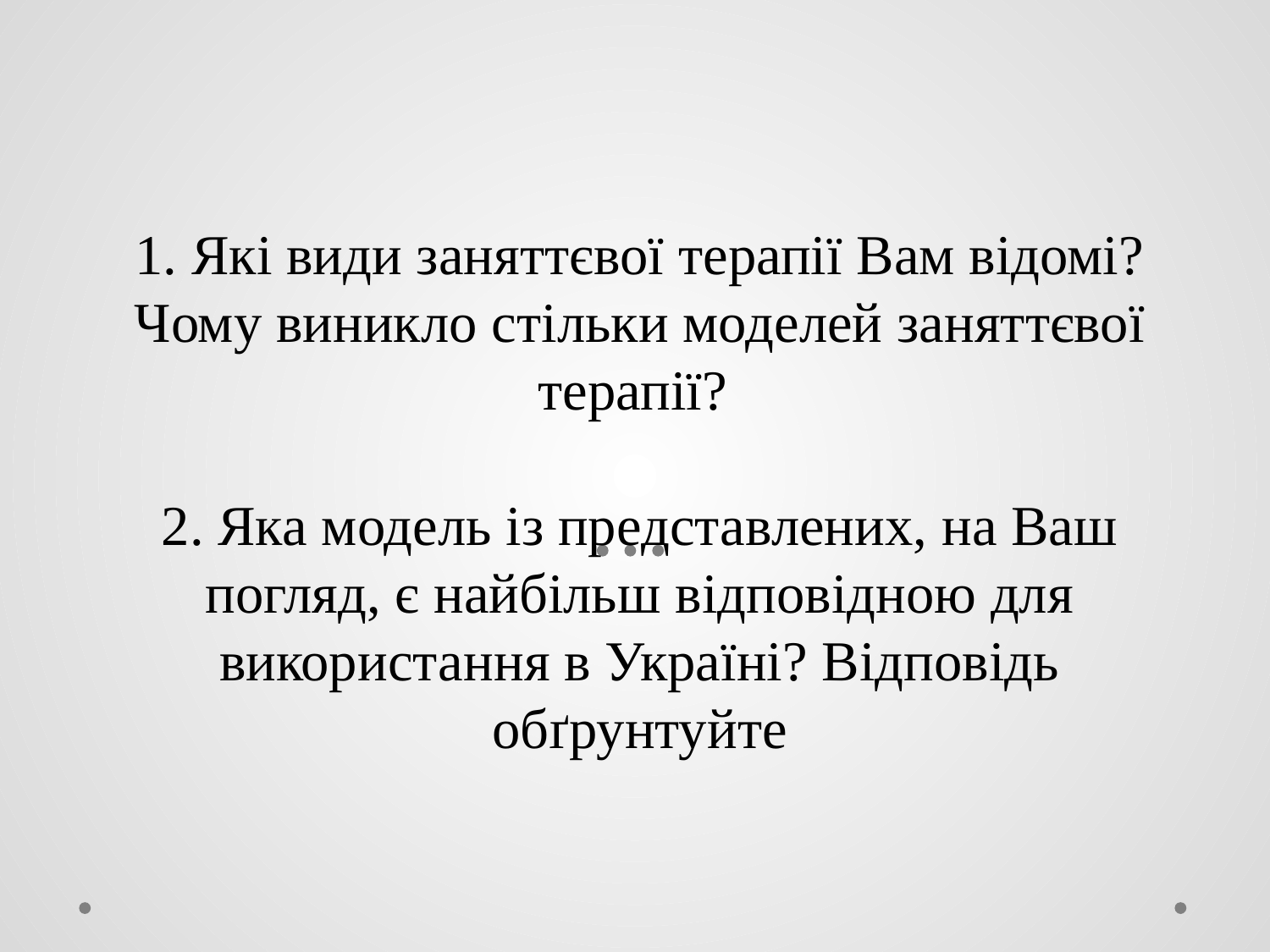

# 1. Які види заняттєвої терапії Вам відомі? Чому виникло стільки моделей заняттєвої терапії? 2. Яка модель із представлених, на Ваш погляд, є найбільш відповідною для використання в Україні? Відповідь обґрунтуйте